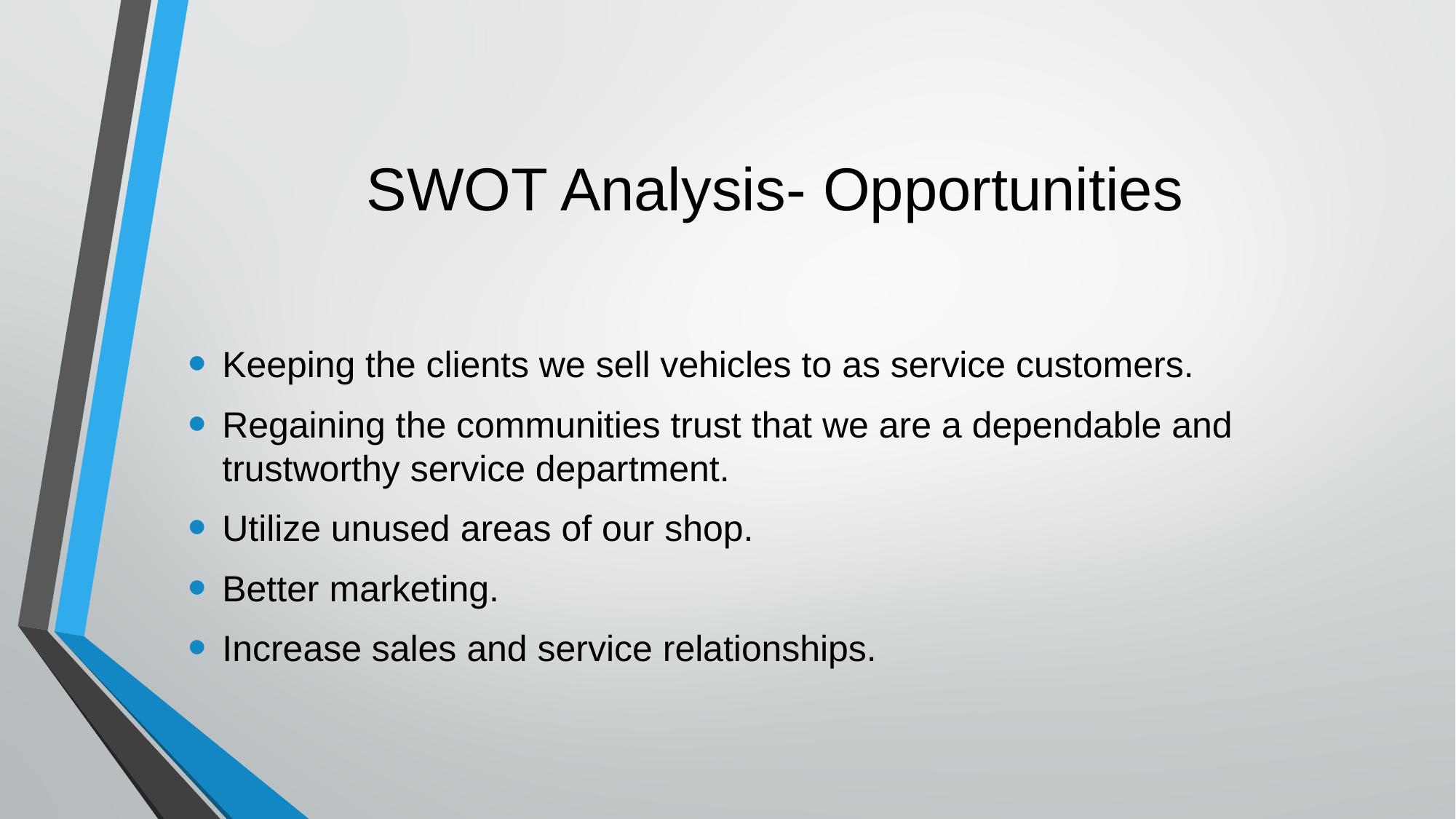

# SWOT Analysis- Opportunities
Keeping the clients we sell vehicles to as service customers.
Regaining the communities trust that we are a dependable and trustworthy service department.
Utilize unused areas of our shop.
Better marketing.
Increase sales and service relationships.